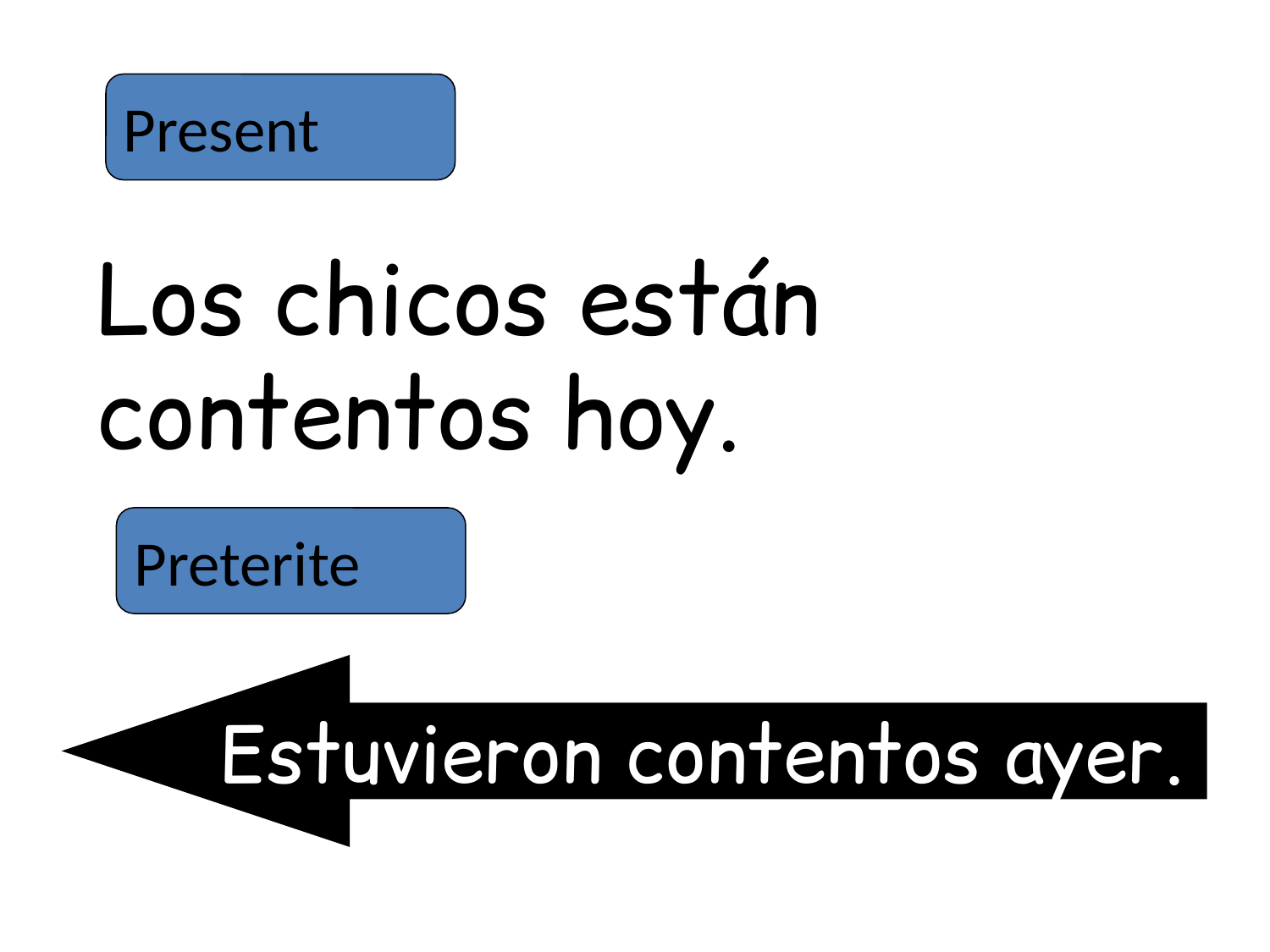

Present
Los chicos están contentos hoy.
Preterite
Estuvieron contentos ayer.